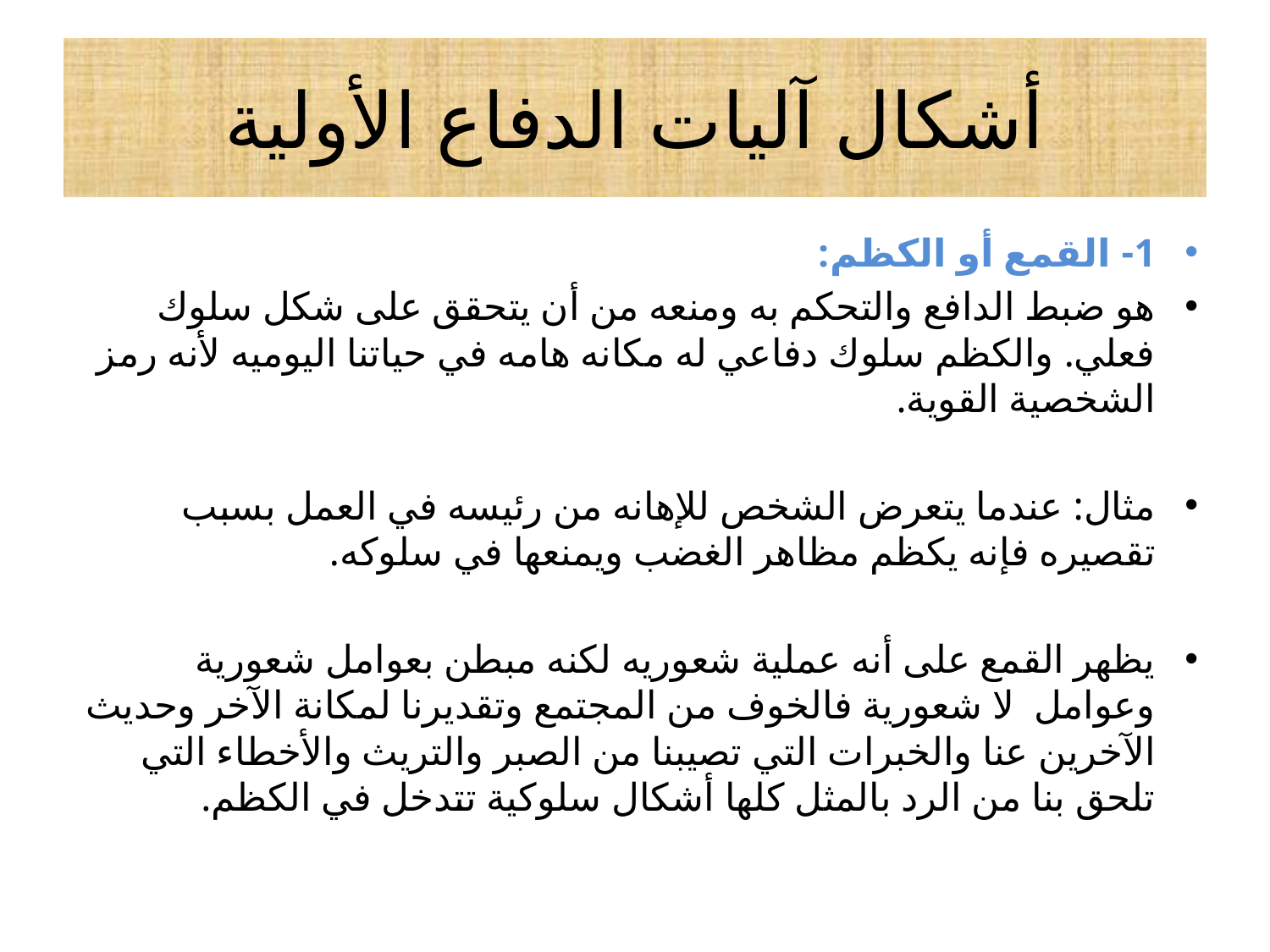

# أشكال آليات الدفاع الأولية
1- القمع أو الكظم:
هو ضبط الدافع والتحكم به ومنعه من أن يتحقق على شكل سلوك فعلي. والكظم سلوك دفاعي له مكانه هامه في حياتنا اليوميه لأنه رمز الشخصية القوية.

مثال: عندما يتعرض الشخص للإهانه من رئيسه في العمل بسبب تقصيره فإنه يكظم مظاهر الغضب ويمنعها في سلوكه.

يظهر القمع على أنه عملية شعوريه لكنه مبطن بعوامل شعورية وعوامل  لا شعورية فالخوف من المجتمع وتقديرنا لمكانة الآخر وحديث الآخرين عنا والخبرات التي تصيبنا من الصبر والتريث والأخطاء التي تلحق بنا من الرد بالمثل كلها أشكال سلوكية تتدخل في الكظم.